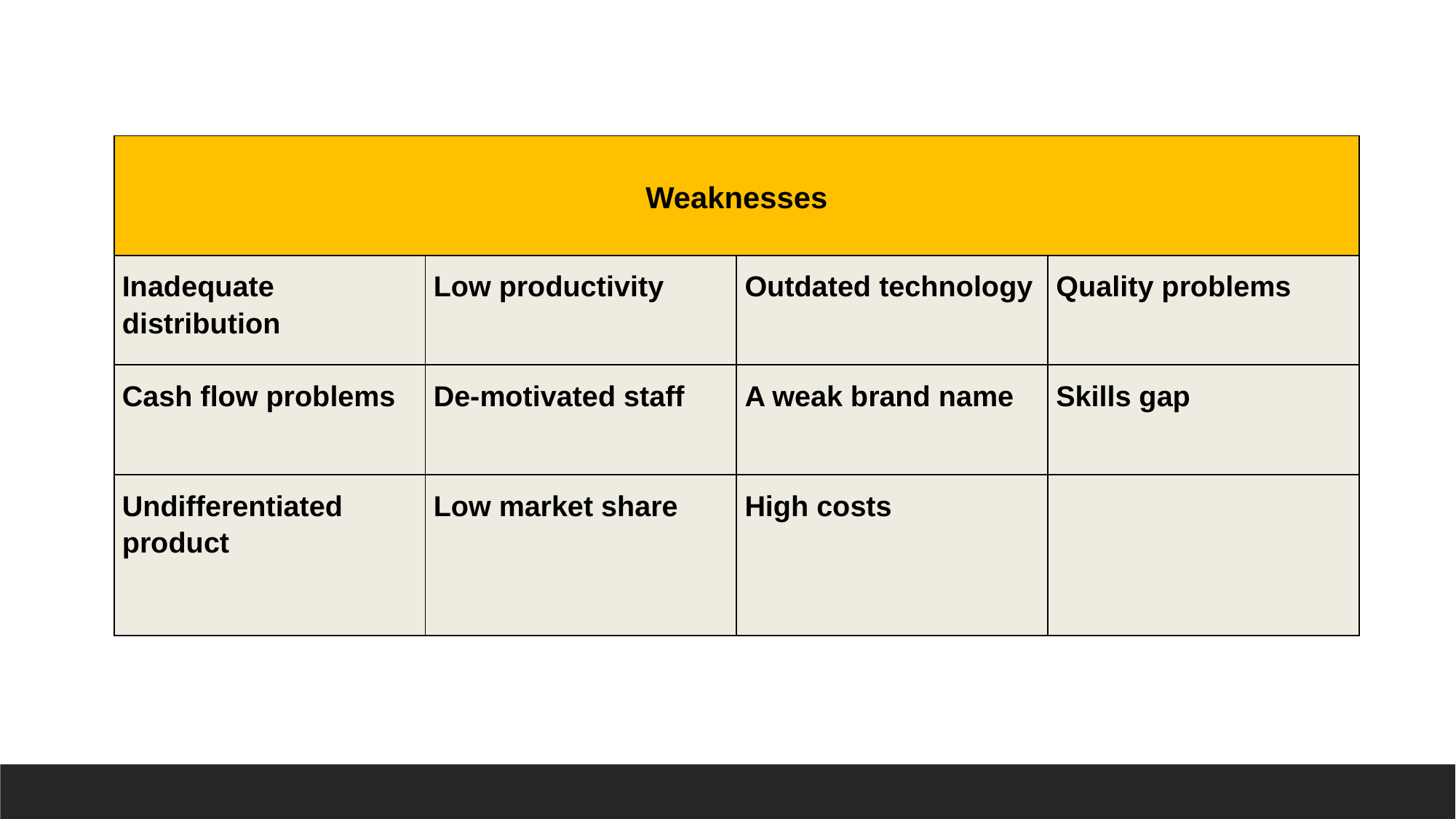

| Weaknesses |  |  |  |
| --- | --- | --- | --- |
| Inadequate distribution | Low productivity | Outdated technology | Quality problems |
| Cash flow problems | De‐motivated staff | A weak brand name | Skills gap |
| Undifferentiated product | Low market share | High costs |  |